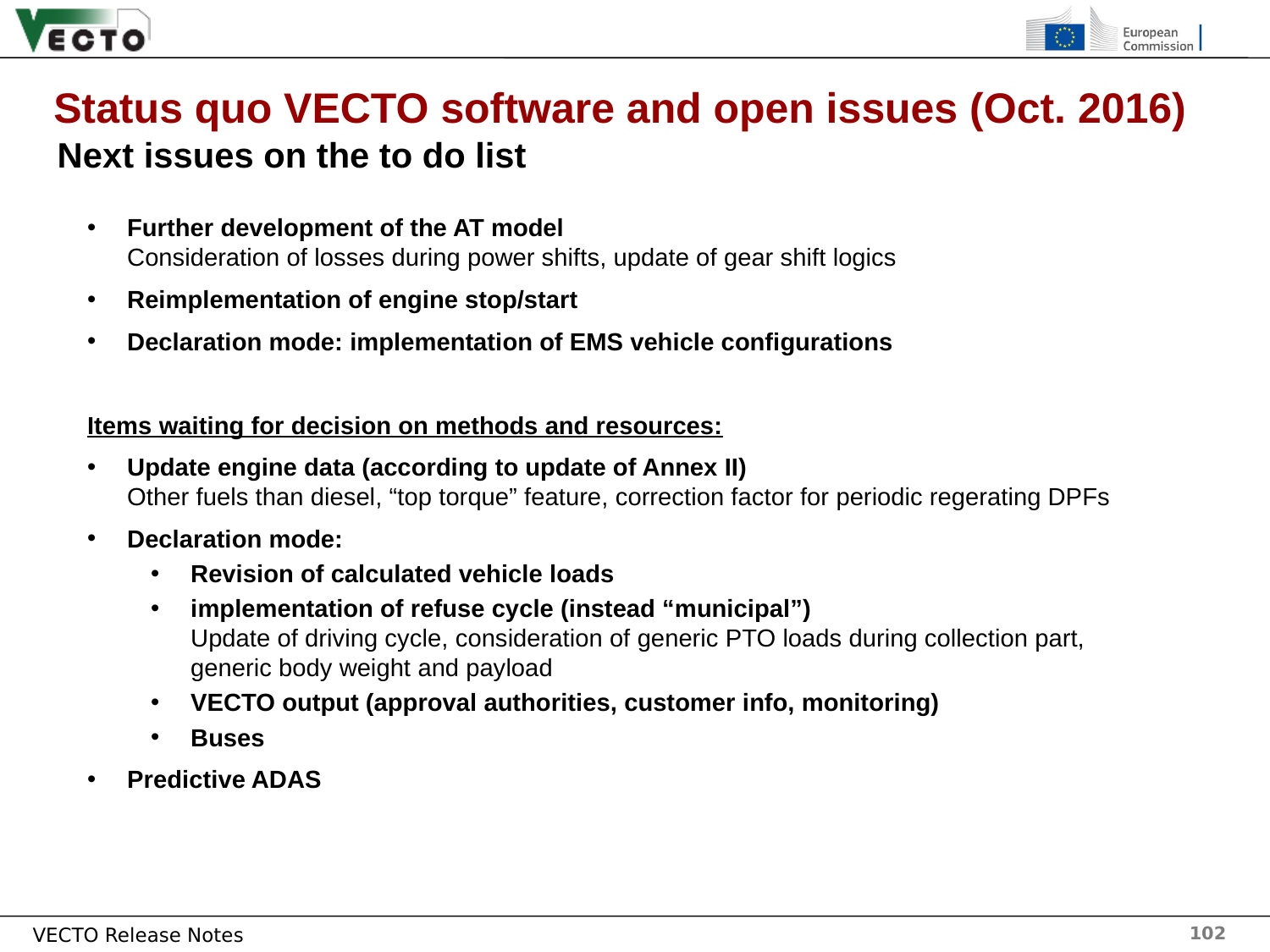

# Status quo VECTO software and open issues (Oct. 2016)
Next issues on the to do list
Further development of the AT model
Consideration of losses during power shifts, update of gear shift logics
Reimplementation of engine stop/start
Declaration mode: implementation of EMS vehicle configurations

Items waiting for decision on methods and resources:
Update engine data (according to update of Annex II)
Other fuels than diesel, “top torque” feature, correction factor for periodic regerating DPFs
Declaration mode:
Revision of calculated vehicle loads
implementation of refuse cycle (instead “municipal”)
Update of driving cycle, consideration of generic PTO loads during collection part,
generic body weight and payload
VECTO output (approval authorities, customer info, monitoring)
Buses
Predictive ADAS